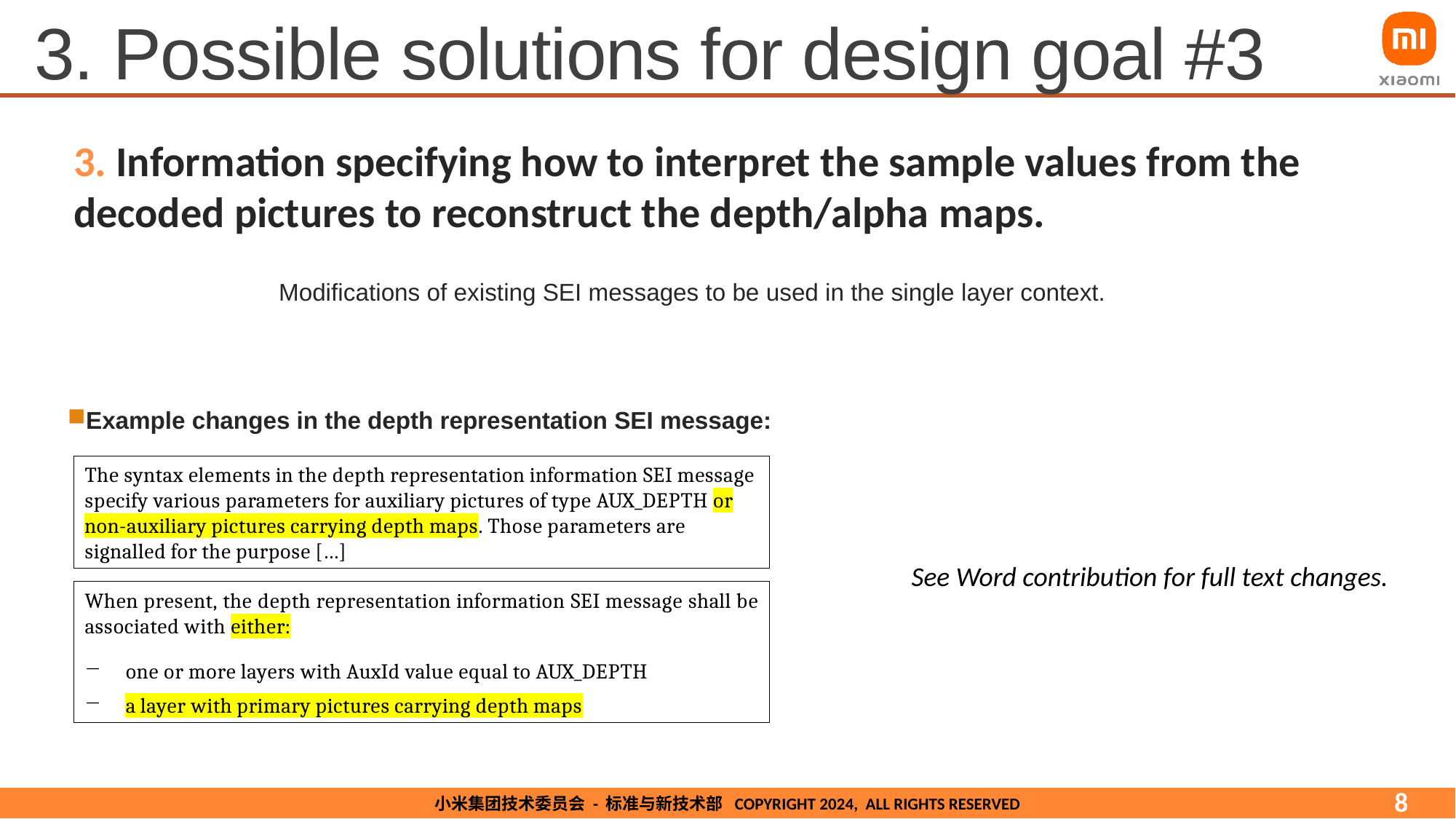

# 3. Possible solutions for design goal #3
3. Information specifying how to interpret the sample values from the decoded pictures to reconstruct the depth/alpha maps.
Modifications of existing SEI messages to be used in the single layer context.
Example changes in the depth representation SEI message:

The syntax elements in the depth representation information SEI message specify various parameters for auxiliary pictures of type AUX_DEPTH or non-auxiliary pictures carrying depth maps. Those parameters are signalled for the purpose […]

See Word contribution for full text changes.
When present, the depth representation information SEI message shall be associated with either:
one or more layers with AuxId value equal to AUX_DEPTH
a layer with primary pictures carrying depth maps
8